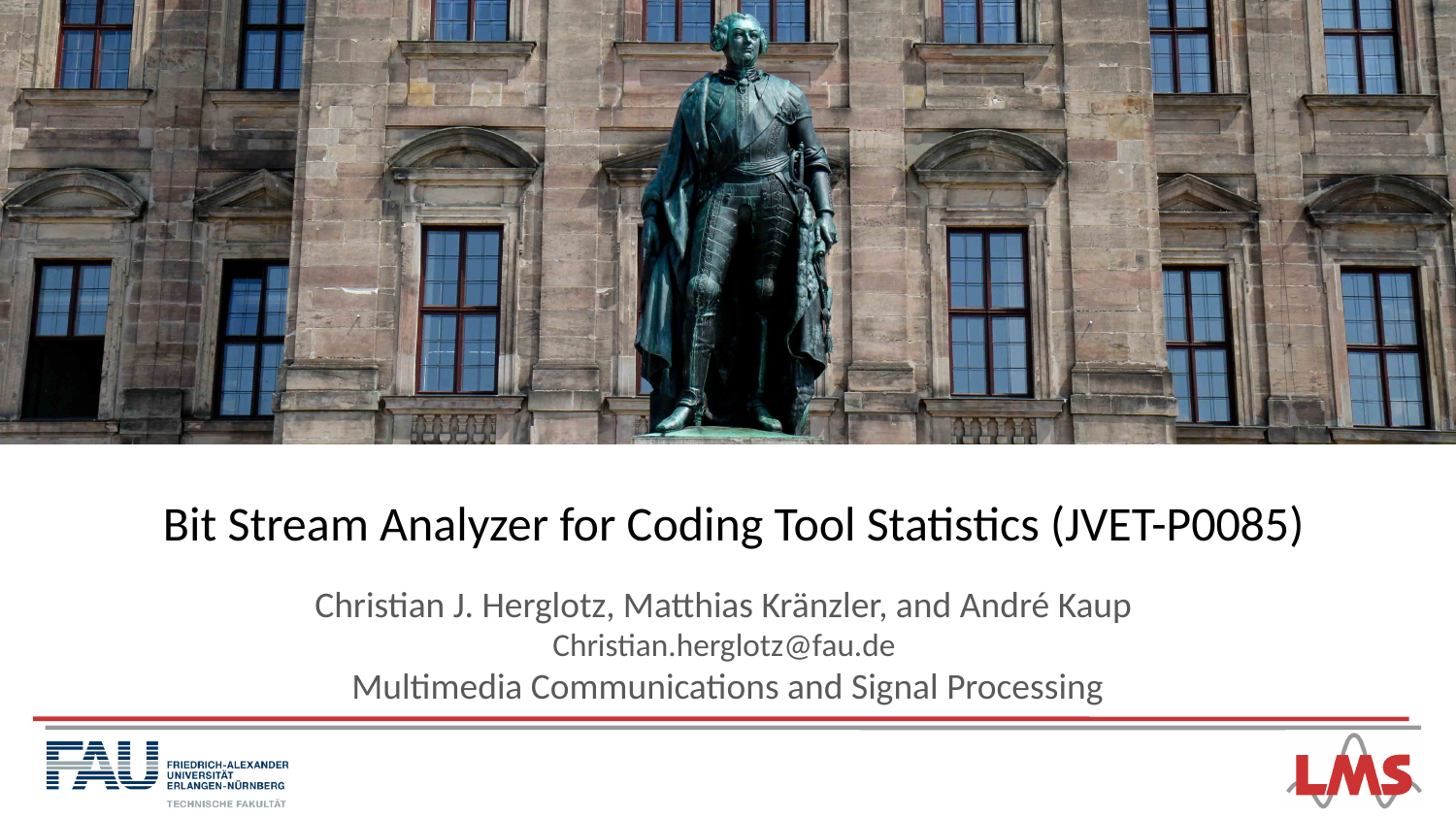

Bit Stream Analyzer for Coding Tool Statistics (JVET-P0085)